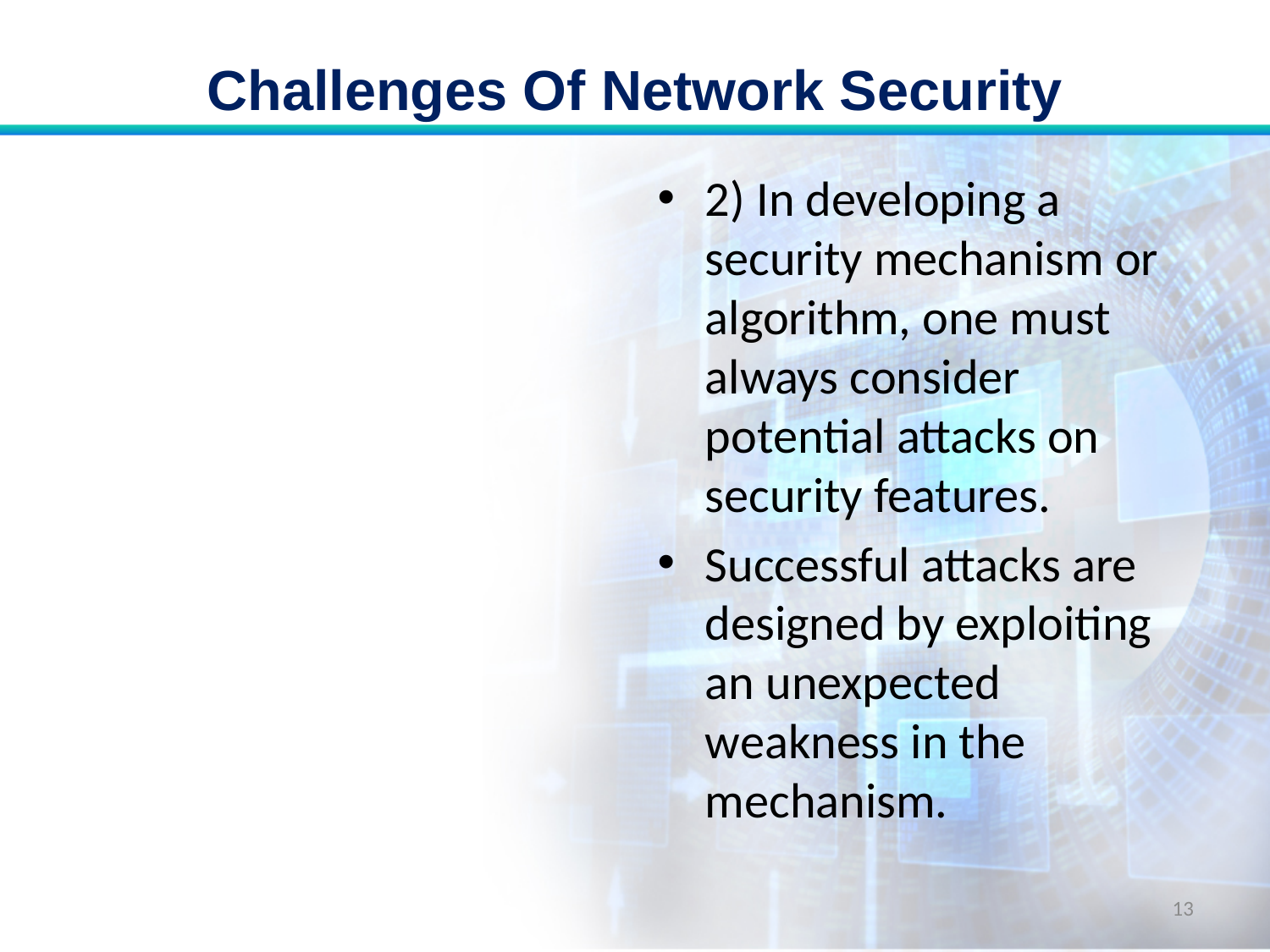

# Challenges Of Network Security
2) In developing a security mechanism or algorithm, one must always consider potential attacks on security features.
Successful attacks are designed by exploiting an unexpected weakness in the mechanism.
13